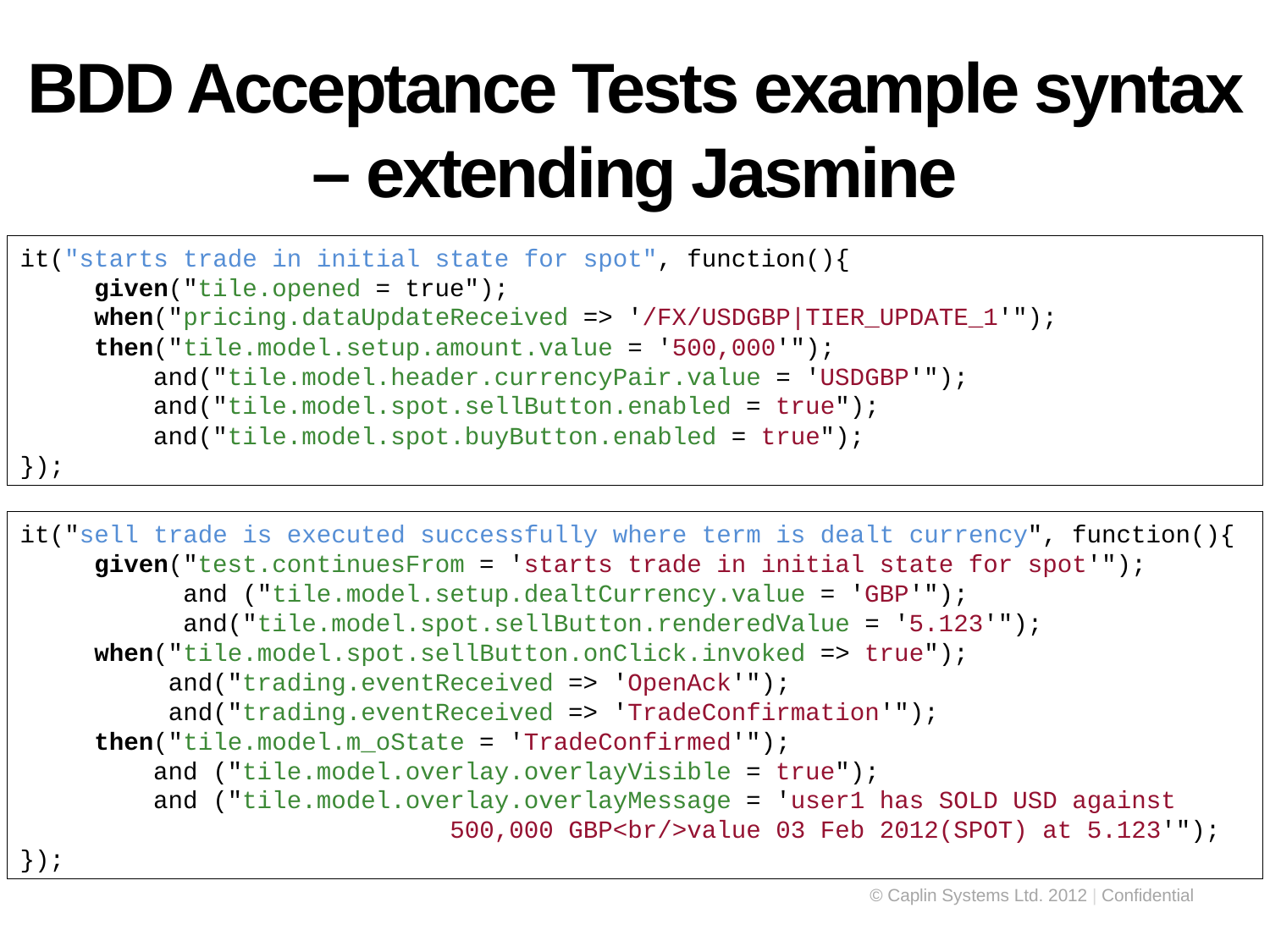

BDD Acceptance Tests example syntax – extending Jasmine
it("starts trade in initial state for spot", function(){
     given("tile.opened = true");
     when("pricing.dataUpdateReceived => '/FX/USDGBP|TIER_UPDATE_1'");
     then("tile.model.setup.amount.value = '500,000'");
         and("tile.model.header.currencyPair.value = 'USDGBP'");
         and("tile.model.spot.sellButton.enabled = true");
         and("tile.model.spot.buyButton.enabled = true");
});
it("sell trade is executed successfully where term is dealt currency", function(){
     given("test.continuesFrom = 'starts trade in initial state for spot'");
           and ("tile.model.setup.dealtCurrency.value = 'GBP'");
           and("tile.model.spot.sellButton.renderedValue = '5.123'");
     when("tile.model.spot.sellButton.onClick.invoked => true");
          and("trading.eventReceived => 'OpenAck'");
          and("trading.eventReceived => 'TradeConfirmation'");
     then("tile.model.m_oState = 'TradeConfirmed'");
         and ("tile.model.overlay.overlayVisible = true");
         and ("tile.model.overlay.overlayMessage = 'user1 has SOLD USD against
                             500,000 GBP<br/>value 03 Feb 2012(SPOT) at 5.123'");
});